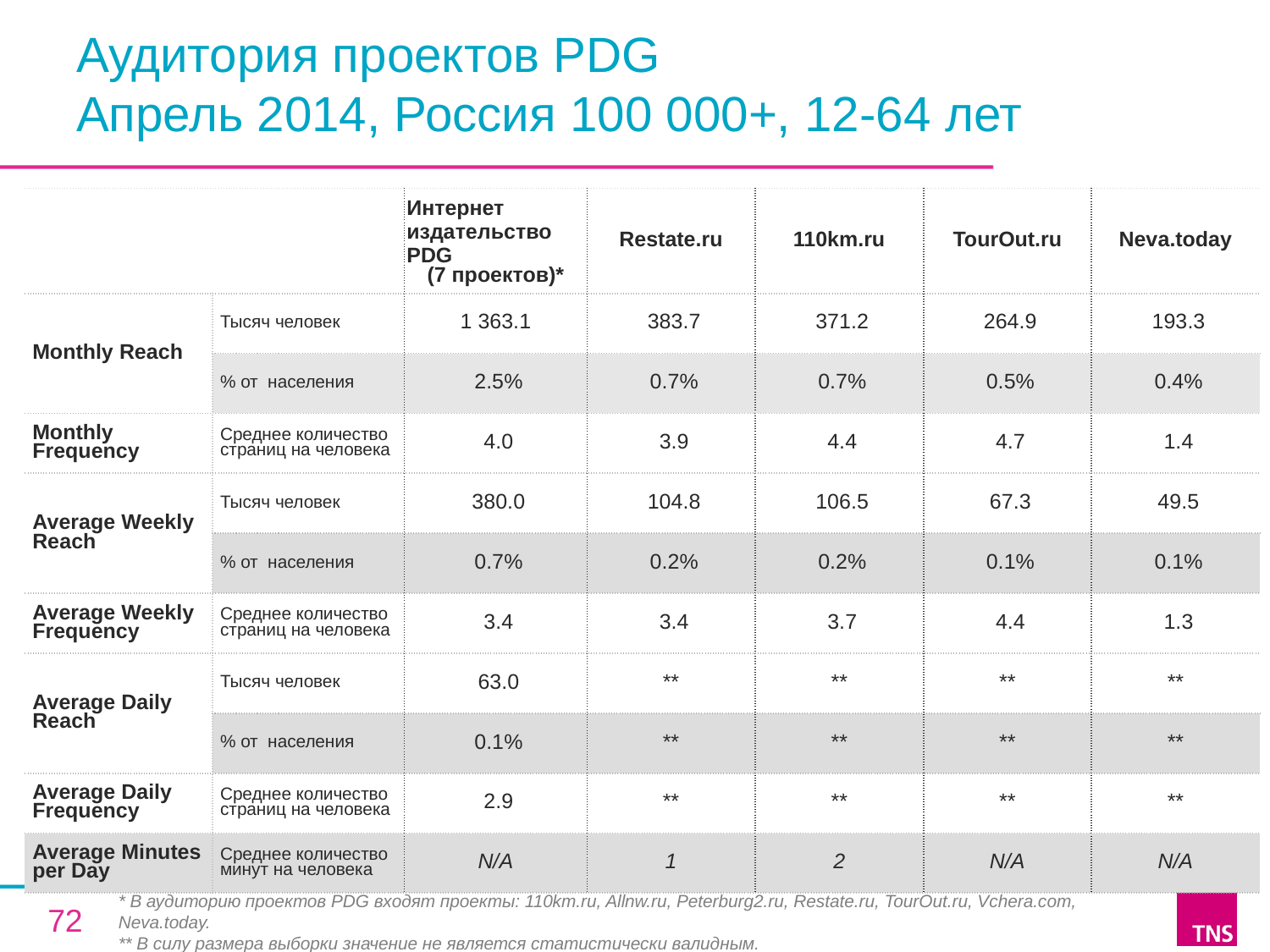

# Аудитория проектов PDG Апрель 2014, Россия 100 000+, 12-64 лет
|  |  | Интернет издательство PDG (7 проектов)\* | Restate.ru | 110km.ru | TourOut.ru | Neva.today |
| --- | --- | --- | --- | --- | --- | --- |
| Monthly Reach | Тысяч человек | 1 363.1 | 383.7 | 371.2 | 264.9 | 193.3 |
|  | % от населения | 2.5% | 0.7% | 0.7% | 0.5% | 0.4% |
| Monthly Frequency | Среднее количество страниц на человека | 4.0 | 3.9 | 4.4 | 4.7 | 1.4 |
| Average Weekly Reach | Тысяч человек | 380.0 | 104.8 | 106.5 | 67.3 | 49.5 |
|  | % от населения | 0.7% | 0.2% | 0.2% | 0.1% | 0.1% |
| Average Weekly Frequency | Среднее количество страниц на человека | 3.4 | 3.4 | 3.7 | 4.4 | 1.3 |
| Average Daily Reach | Тысяч человек | 63.0 | \*\* | \*\* | \*\* | \*\* |
|  | % от населения | 0.1% | \*\* | \*\* | \*\* | \*\* |
| Average Daily Frequency | Среднее количество страниц на человека | 2.9 | \*\* | \*\* | \*\* | \*\* |
| Average Minutes per Day | Среднее количество минут на человека | N/A | 1 | 2 | N/A | N/A |
* В аудиторию проектов PDG входят проекты: 110km.ru, Allnw.ru, Peterburg2.ru, Restate.ru, TourOut.ru, Vchera.com, Neva.today.
** В силу размера выборки значение не является статистически валидным.
72